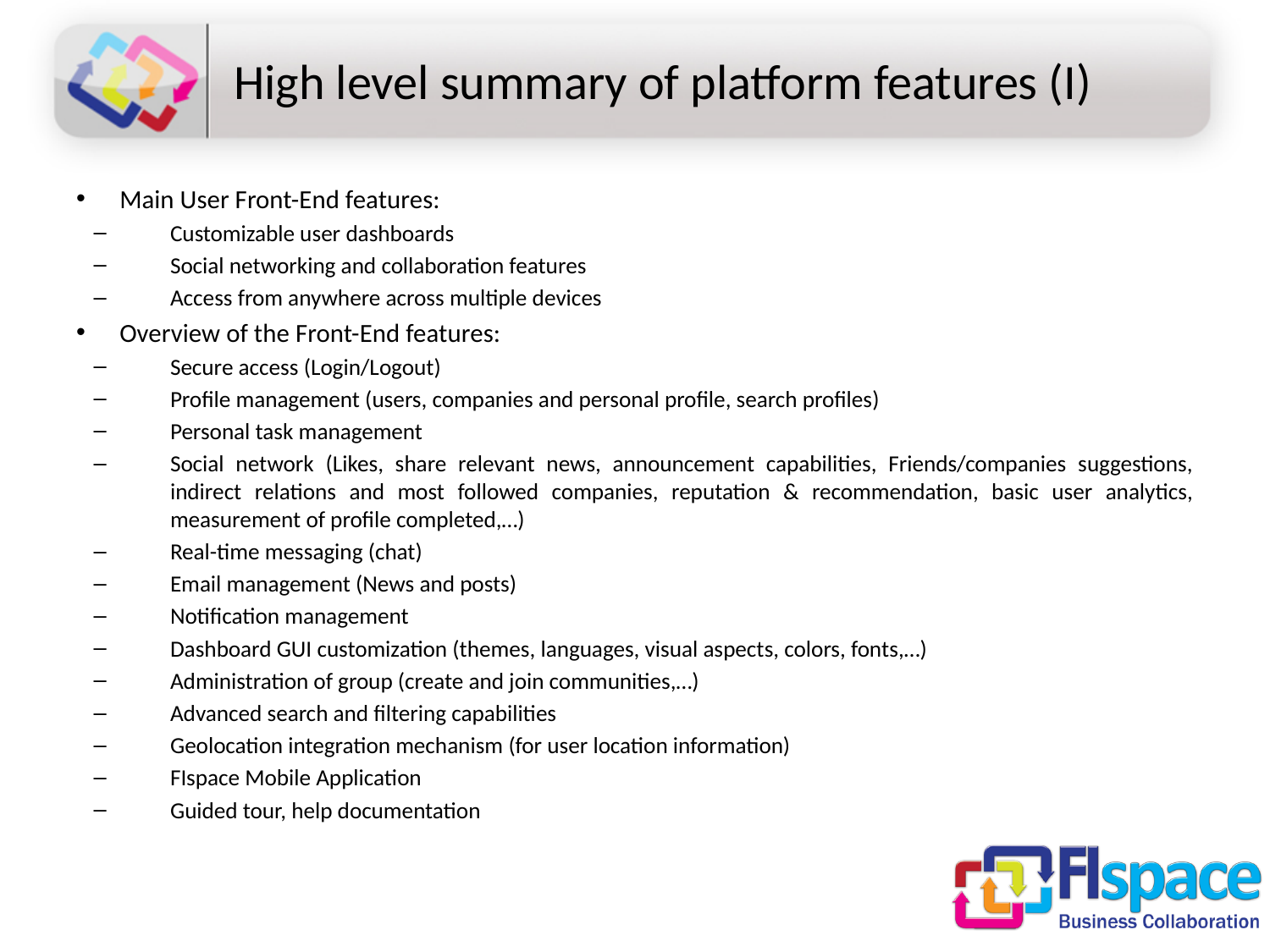

# High level summary of platform features (I)
Main User Front-End features:
Customizable user dashboards
Social networking and collaboration features
Access from anywhere across multiple devices
Overview of the Front-End features:
Secure access (Login/Logout)
Profile management (users, companies and personal profile, search profiles)
Personal task management
Social network (Likes, share relevant news, announcement capabilities, Friends/companies suggestions, indirect relations and most followed companies, reputation & recommendation, basic user analytics, measurement of profile completed,…)
Real-time messaging (chat)
Email management (News and posts)
Notification management
Dashboard GUI customization (themes, languages, visual aspects, colors, fonts,…)
Administration of group (create and join communities,…)
Advanced search and filtering capabilities
Geolocation integration mechanism (for user location information)
FIspace Mobile Application
Guided tour, help documentation